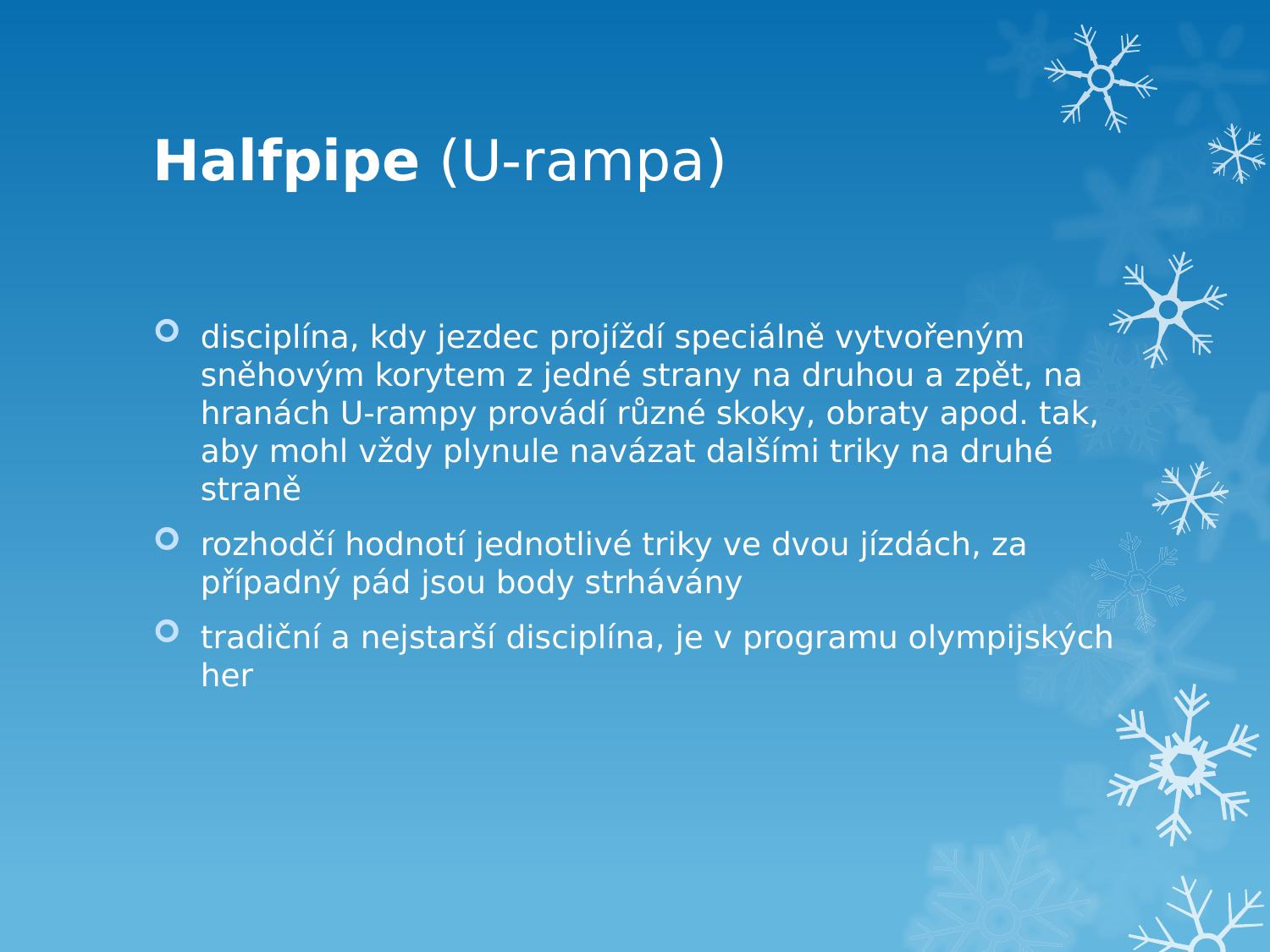

# Halfpipe (U-rampa)
disciplína, kdy jezdec projíždí speciálně vytvořeným sněhovým korytem z jedné strany na druhou a zpět, na hranách U-rampy provádí různé skoky, obraty apod. tak, aby mohl vždy plynule navázat dalšími triky na druhé straně
rozhodčí hodnotí jednotlivé triky ve dvou jízdách, za případný pád jsou body strhávány
tradiční a nejstarší disciplína, je v programu olympijských her